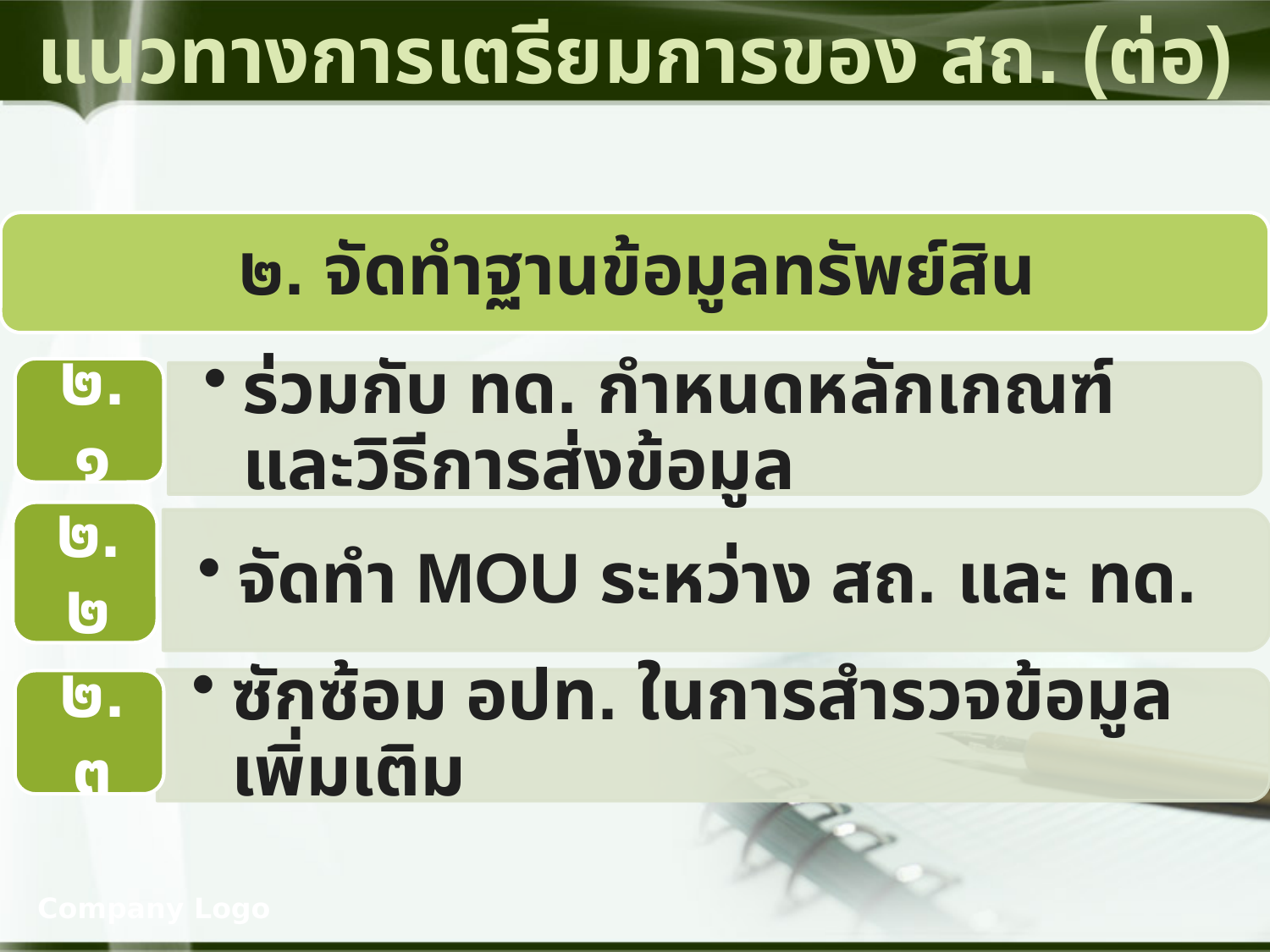

# แนวทางการเตรียมการของ สถ. (ต่อ)
๒. จัดทำฐานข้อมูลทรัพย์สิน
ร่วมกับ ทด. กำหนดหลักเกณฑ์และวิธีการส่งข้อมูล
๒.๑
จัดทำ MOU ระหว่าง สถ. และ ทด.
๒.๒
ซักซ้อม อปท. ในการสำรวจข้อมูลเพิ่มเติม
๒.๓
Company Logo